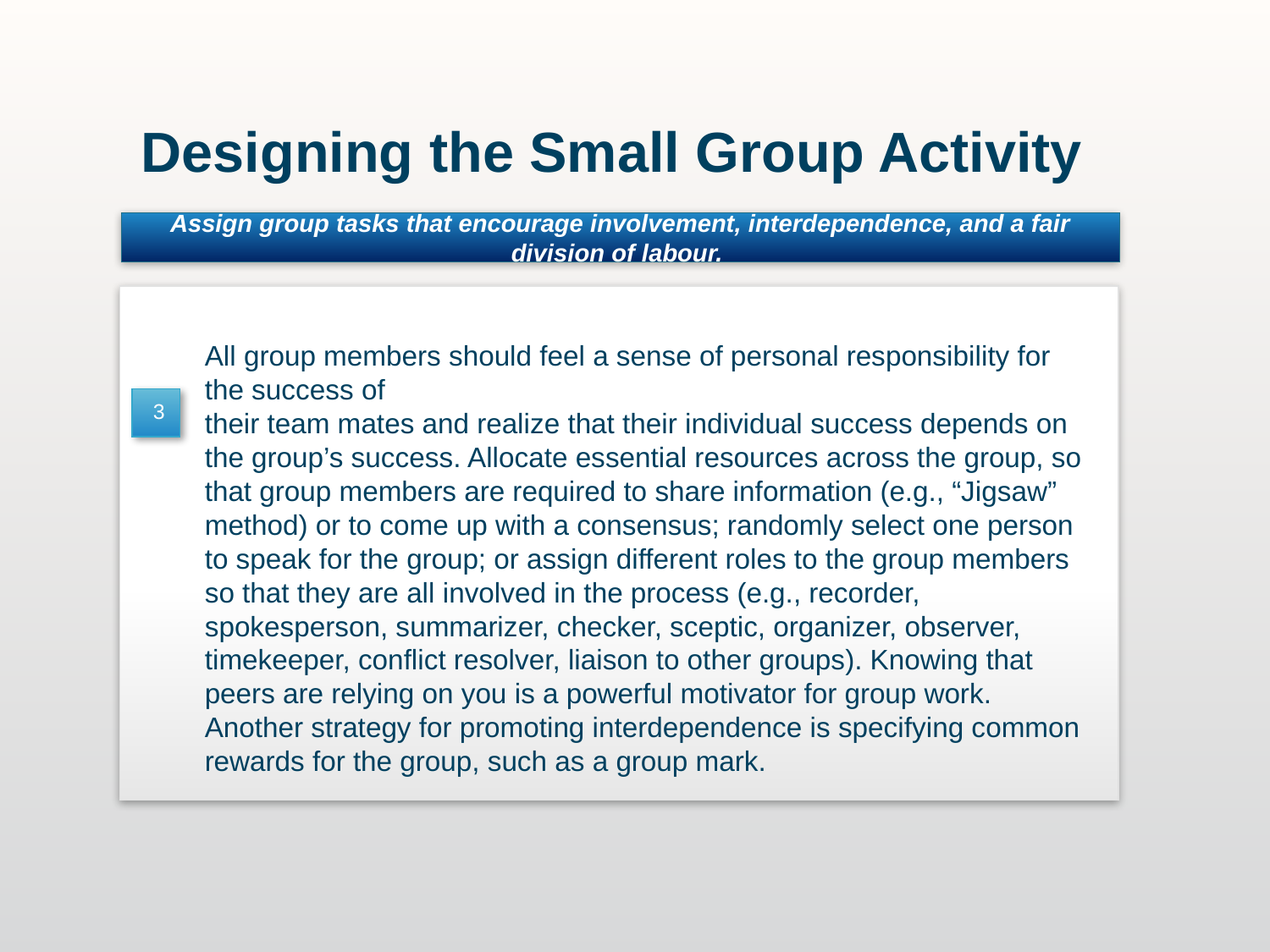

Designing the Small Group Activity
Assign group tasks that encourage involvement, interdependence, and a fair division of labour.

Templates
All group members should feel a sense of personal responsibility for the success of
their team mates and realize that their individual success depends on the group’s success. Allocate essential resources across the group, so that group members are required to share information (e.g., “Jigsaw” method) or to come up with a consensus; randomly select one person to speak for the group; or assign different roles to the group members so that they are all involved in the process (e.g., recorder, spokesperson, summarizer, checker, sceptic, organizer, observer, timekeeper, conflict resolver, liaison to other groups). Knowing that peers are relying on you is a powerful motivator for group work. Another strategy for promoting interdependence is specifying common rewards for the group, such as a group mark.

3